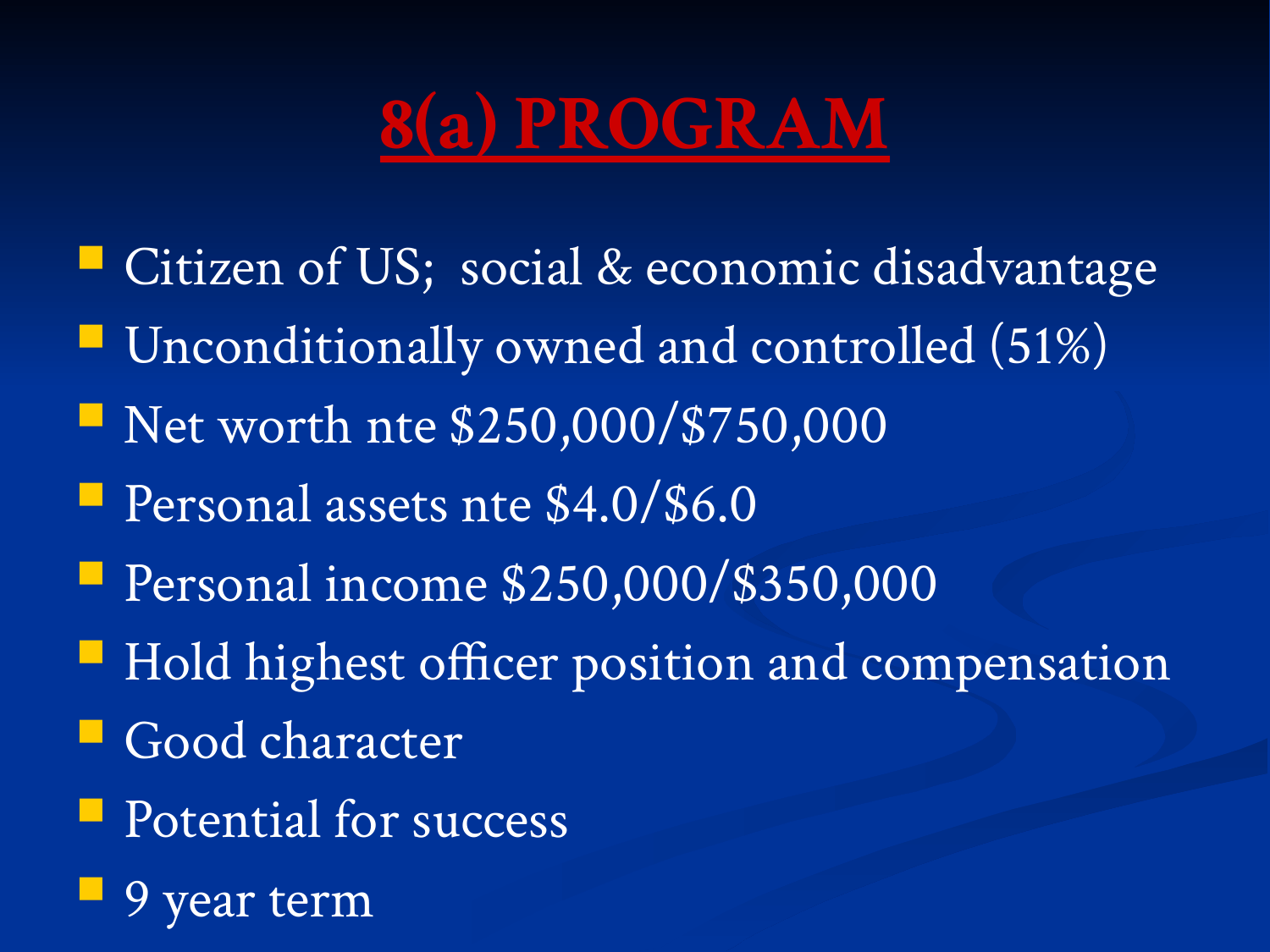

# 8(a) PROGRAM
Citizen of US;  social & economic disadvantage
Unconditionally owned and controlled (51%)
Net worth nte $250,000/$750,000
Personal assets nte $4.0/$6.0
Personal income $250,000/$350,000
Hold highest officer position and compensation
Good character
Potential for success
9 year term